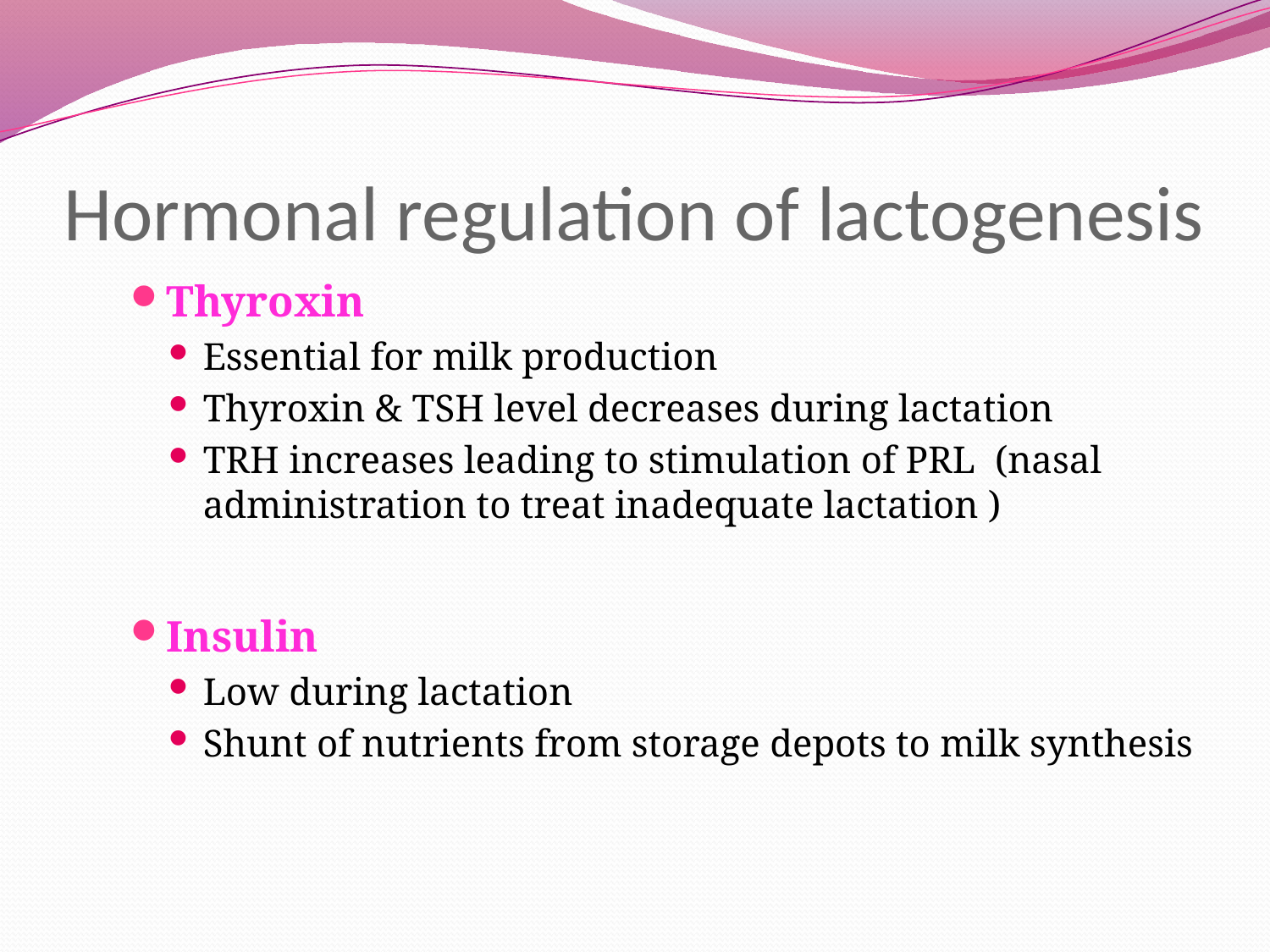

# Hormonal regulation of lactogenesis
Thyroxin
Essential for milk production
Thyroxin & TSH level decreases during lactation
TRH increases leading to stimulation of PRL  (nasal administration to treat inadequate lactation )

Insulin
Low during lactation
Shunt of nutrients from storage depots to milk synthesis